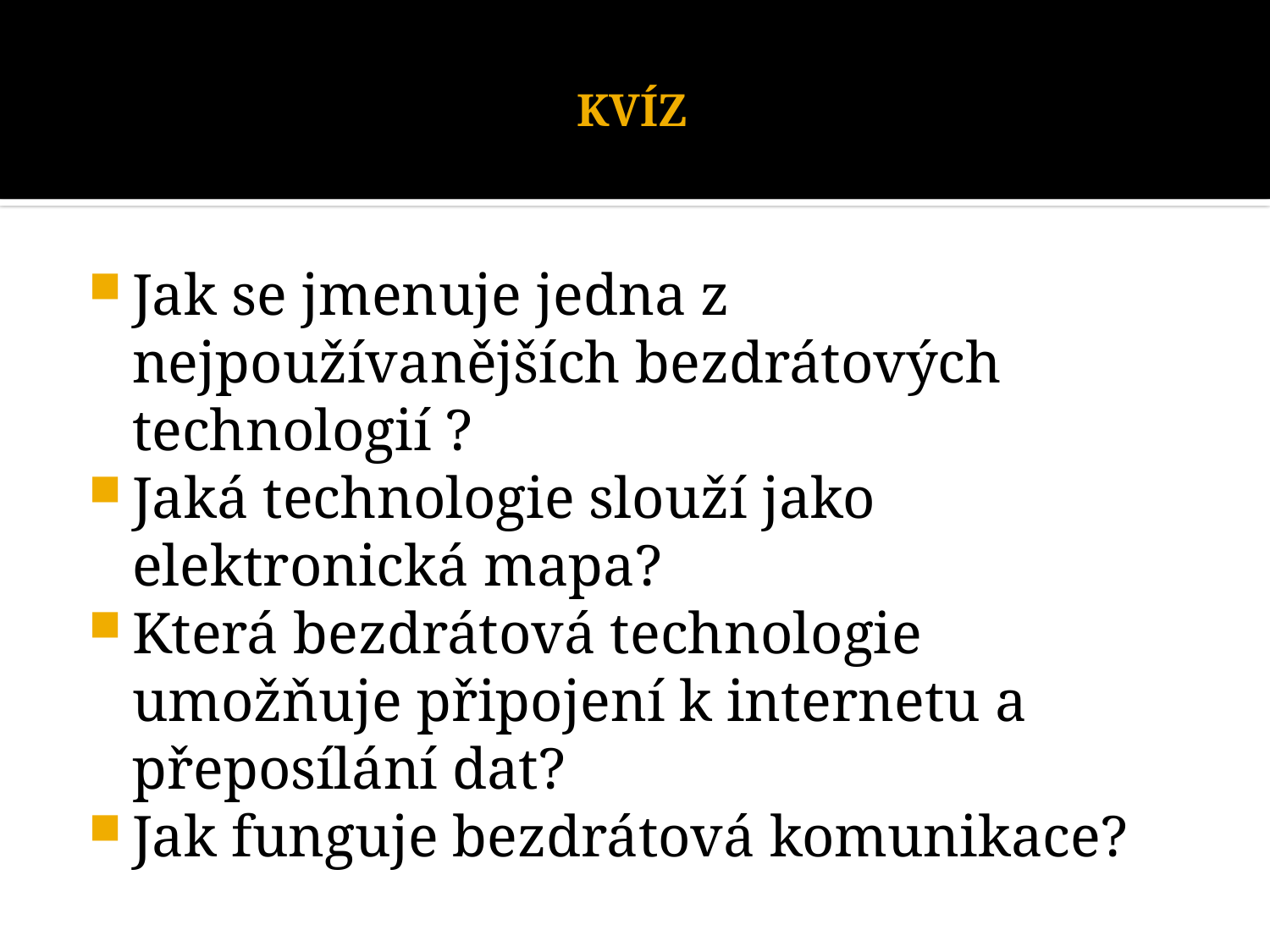

# KVÍZ
Jak se jmenuje jedna z nejpoužívanějších bezdrátových technologií ?
Jaká technologie slouží jako elektronická mapa?
Která bezdrátová technologie umožňuje připojení k internetu a  přeposílání dat?
Jak funguje bezdrátová komunikace?